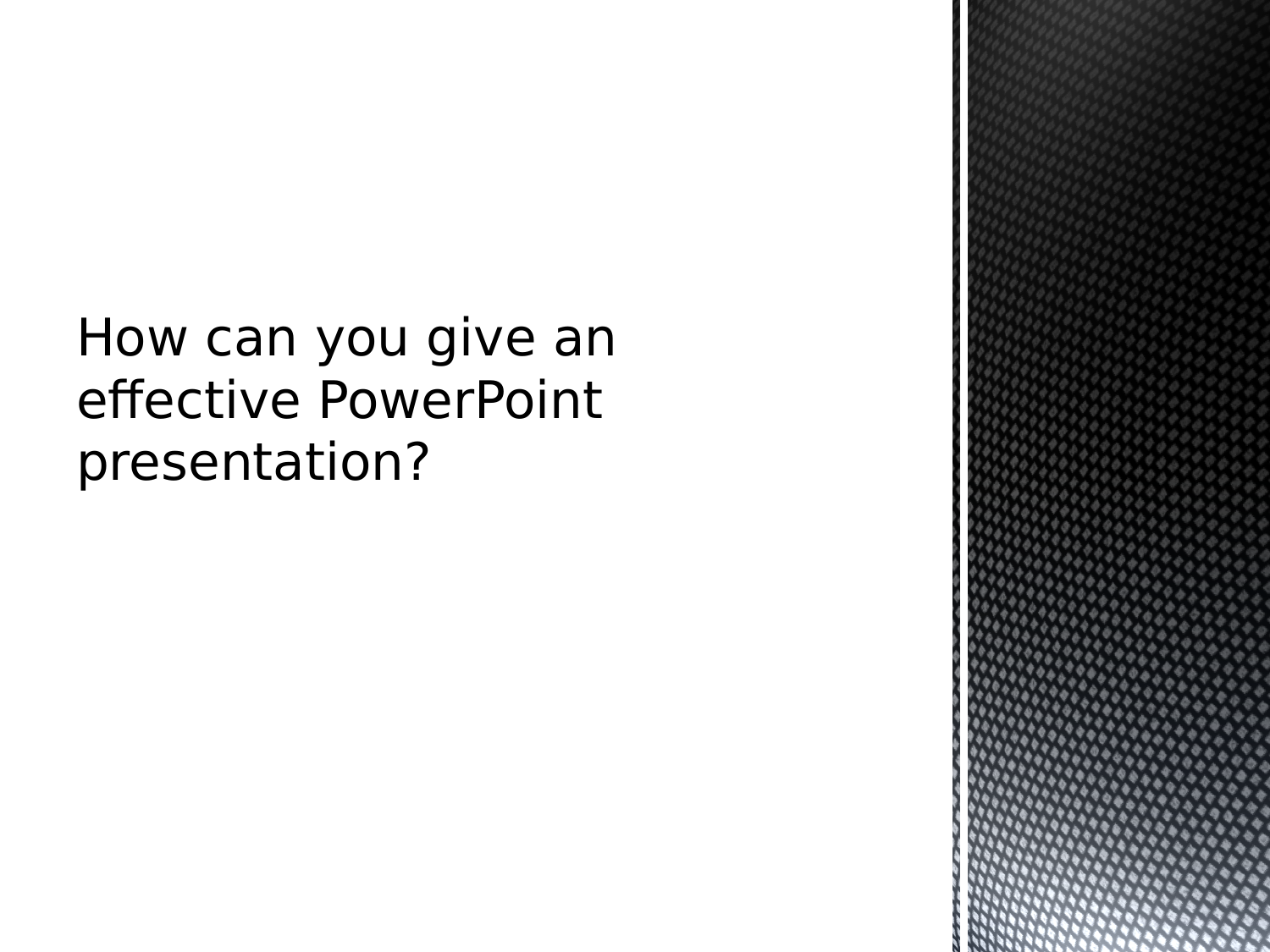

# How can you give an effective PowerPoint presentation?